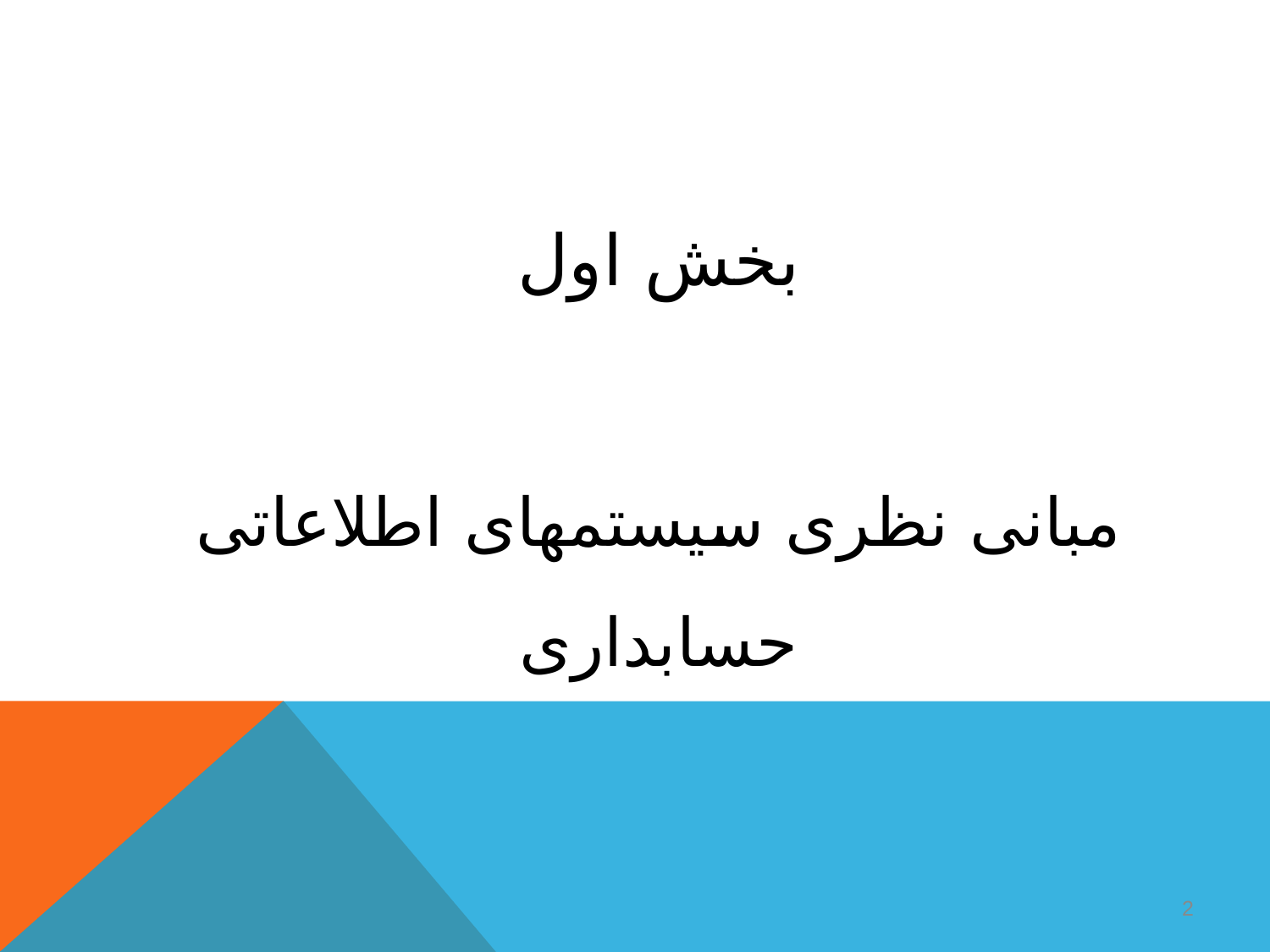

بخش اول
مبانی نظری سیستمهای اطلاعاتی حسابداری
2